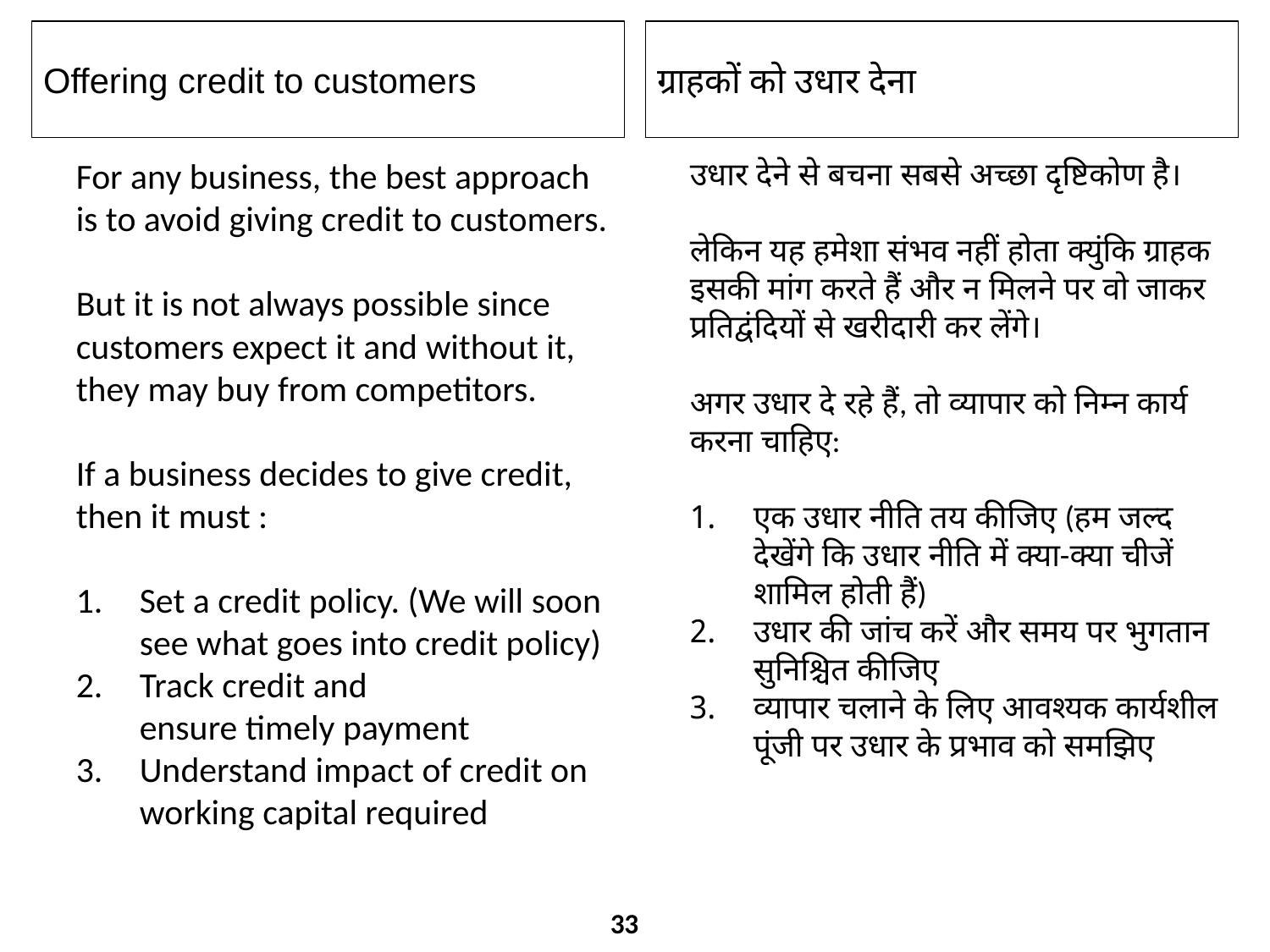

Offering credit to customers
ग्राहकों को उधार देना
For any business, the best approach is to avoid giving credit to customers.

But it is not always possible since customers expect it and without it, they may buy from competitors.

If a business decides to give credit, then it must :

Set a credit policy. (We will soon see what goes into credit policy)
Track credit and
ensure timely payment
Understand impact of credit on working capital required
उधार देने से बचना सबसे अच्छा दृष्टिकोण है।

लेकिन यह हमेशा संभव नहीं होता क्युंकि ग्राहक इसकी मांग करते हैं और न मिलने पर वो जाकर प्रतिद्वंदियों से खरीदारी कर लेंगे।

अगर उधार दे रहे हैं, तो ​व्यापार को निम्न कार्य करना चाहिए:

एक उधार नीति तय कीजिए (हम जल्द देखेंगे कि उधार नीति में क्या-क्या चीजें शामिल होती हैं)
उधार की जांच करें और समय पर भुगतान सुनिश्चित कीजिए
व्यापार चलाने के लिए आवश्यक कार्यशील पूंजी पर उधार के प्रभाव को समझिए
33